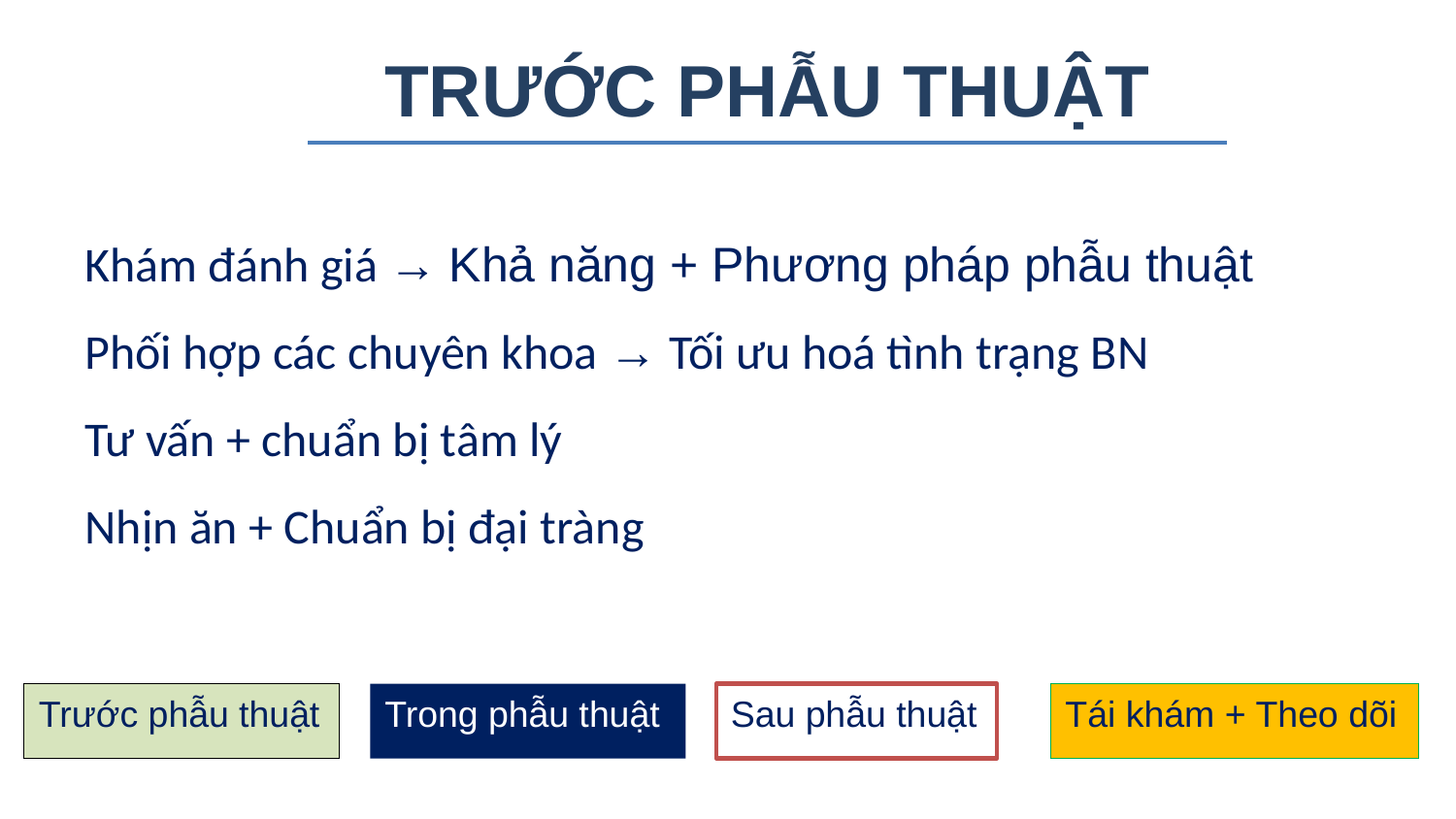

TRƯỚC PHẪU THUẬT

Khám đánh giá → Khả năng + Phương pháp phẫu thuật
Phối hợp các chuyên khoa → Tối ưu hoá tình trạng BN
Tư vấn + chuẩn bị tâm lý
Nhịn ăn + Chuẩn bị đại tràng
Trước phẫu thuật
Sau phẫu thuật
Tái khám + Theo dõi
Trong phẫu thuật